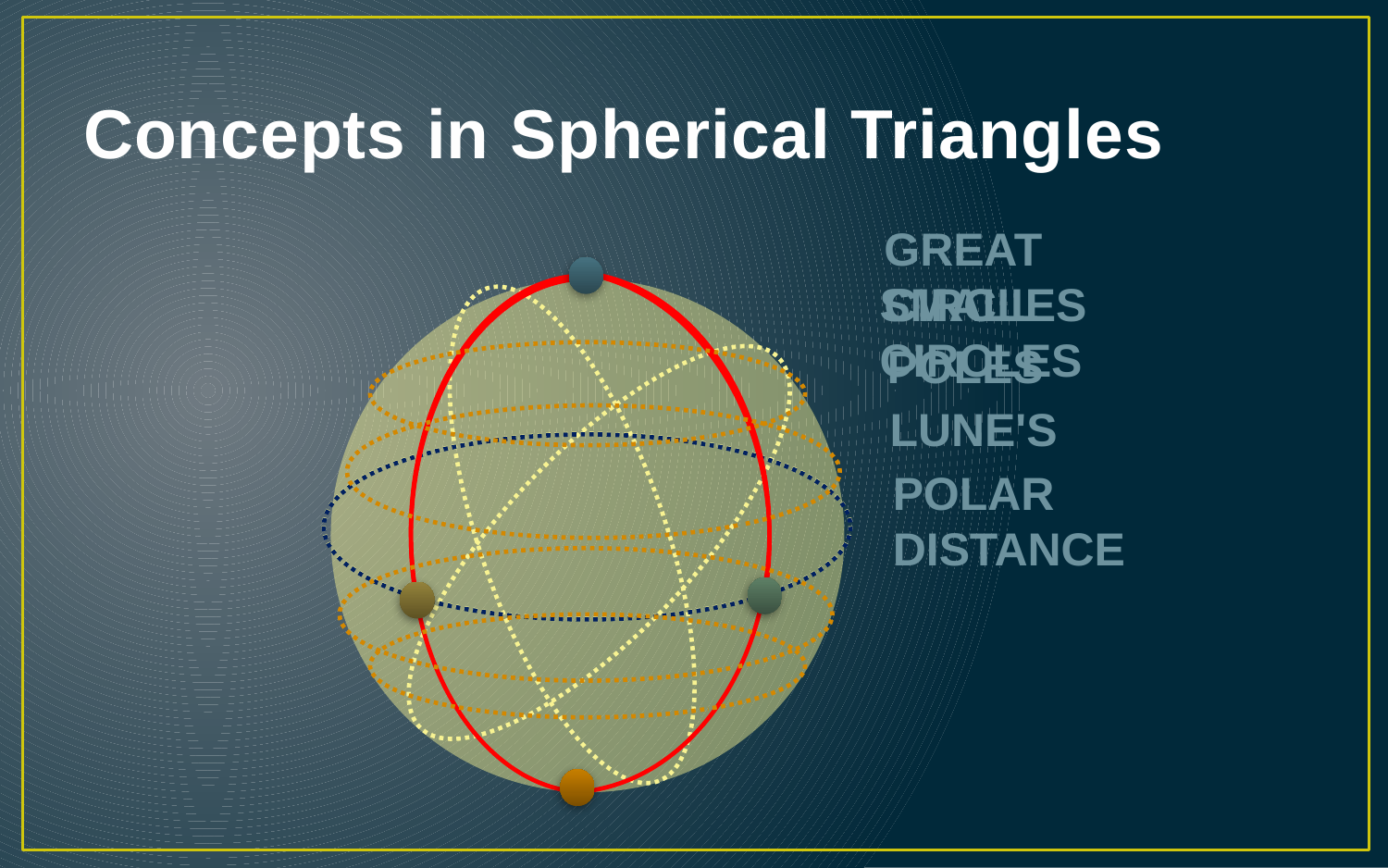

# Concepts in Spherical Triangles
Great Circles

Small Circles

Poles

Lune's

Polar distance